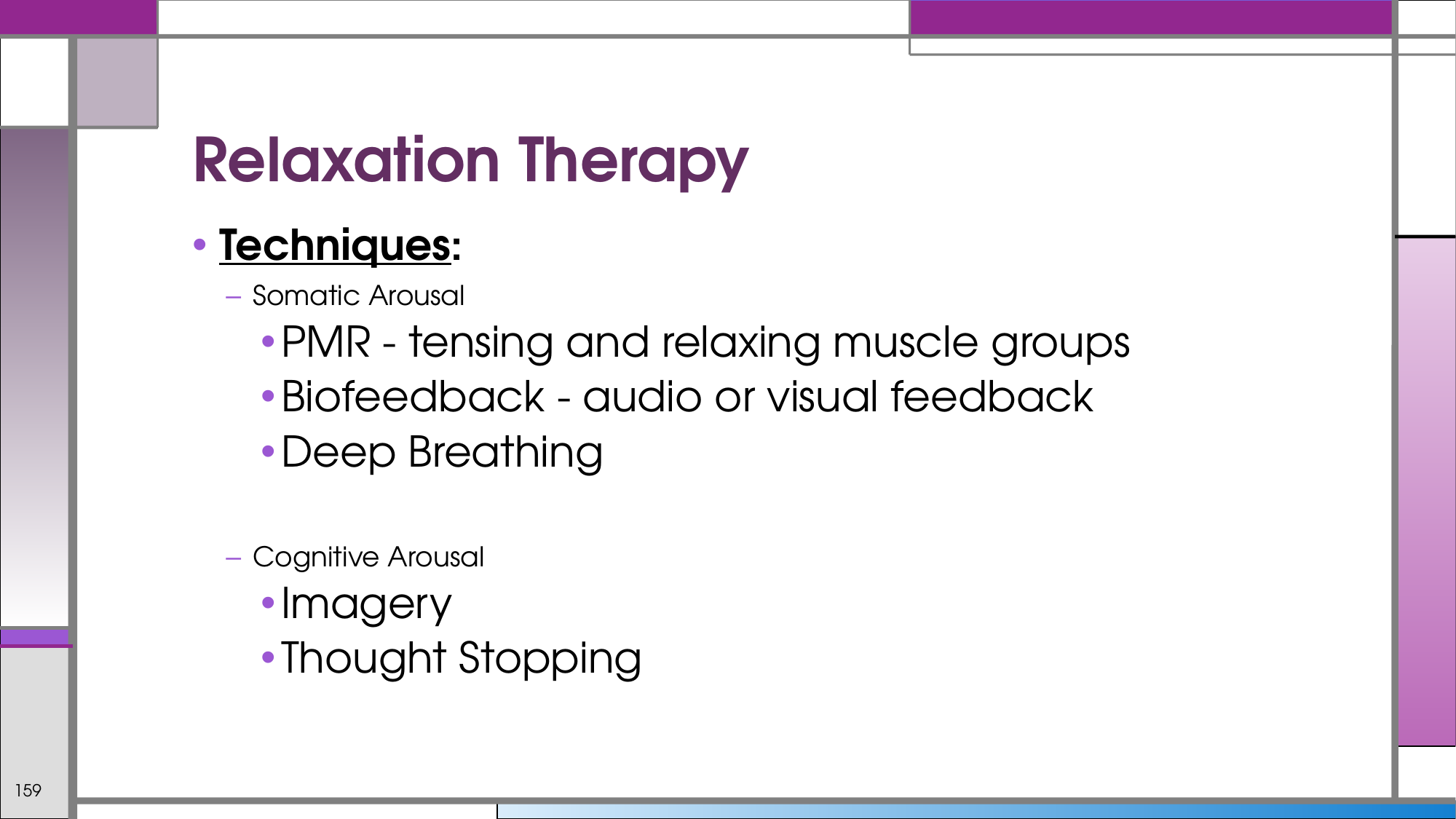

# Relaxation Therapy
Techniques:
Somatic Arousal
PMR - tensing and relaxing muscle groups
Biofeedback - audio or visual feedback
Deep Breathing

Cognitive Arousal
Imagery
Thought Stopping

159